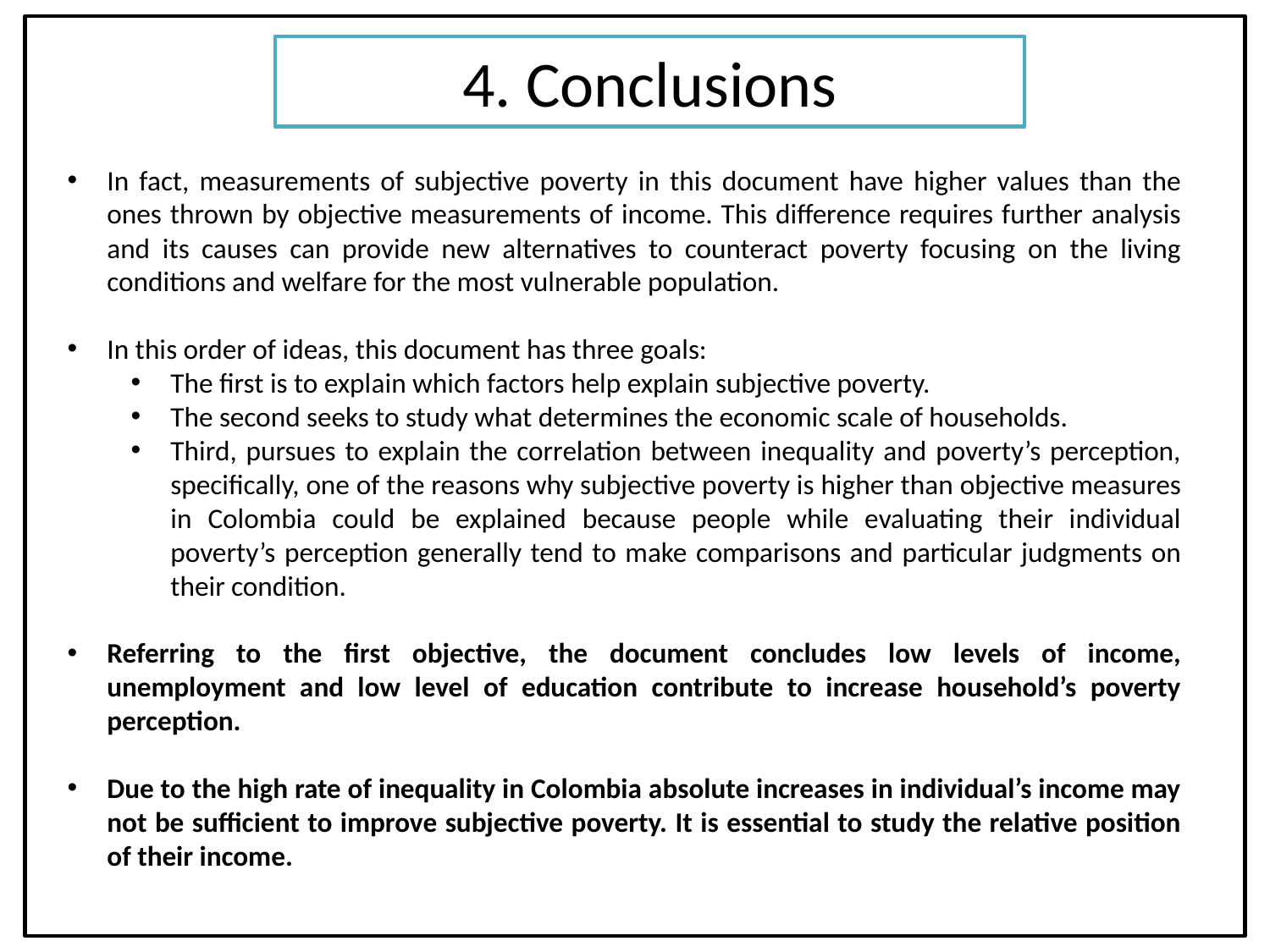

4. Conclusions
# 4. Conclusions
In fact, measurements of subjective poverty in this document have higher values than the ones thrown by objective measurements of income. This difference requires further analysis and its causes can provide new alternatives to counteract poverty focusing on the living conditions and welfare for the most vulnerable population.

In this order of ideas, this document has three goals:
The first is to explain which factors help explain subjective poverty.
The second seeks to study what determines the economic scale of households.
Third, pursues to explain the correlation between inequality and poverty’s perception, specifically, one of the reasons why subjective poverty is higher than objective measures in Colombia could be explained because people while evaluating their individual poverty’s perception generally tend to make comparisons and particular judgments on their condition.

Referring to the first objective, the document concludes low levels of income, unemployment and low level of education contribute to increase household’s poverty perception.

Due to the high rate of inequality in Colombia absolute increases in individual’s income may not be sufficient to improve subjective poverty. It is essential to study the relative position of their income.